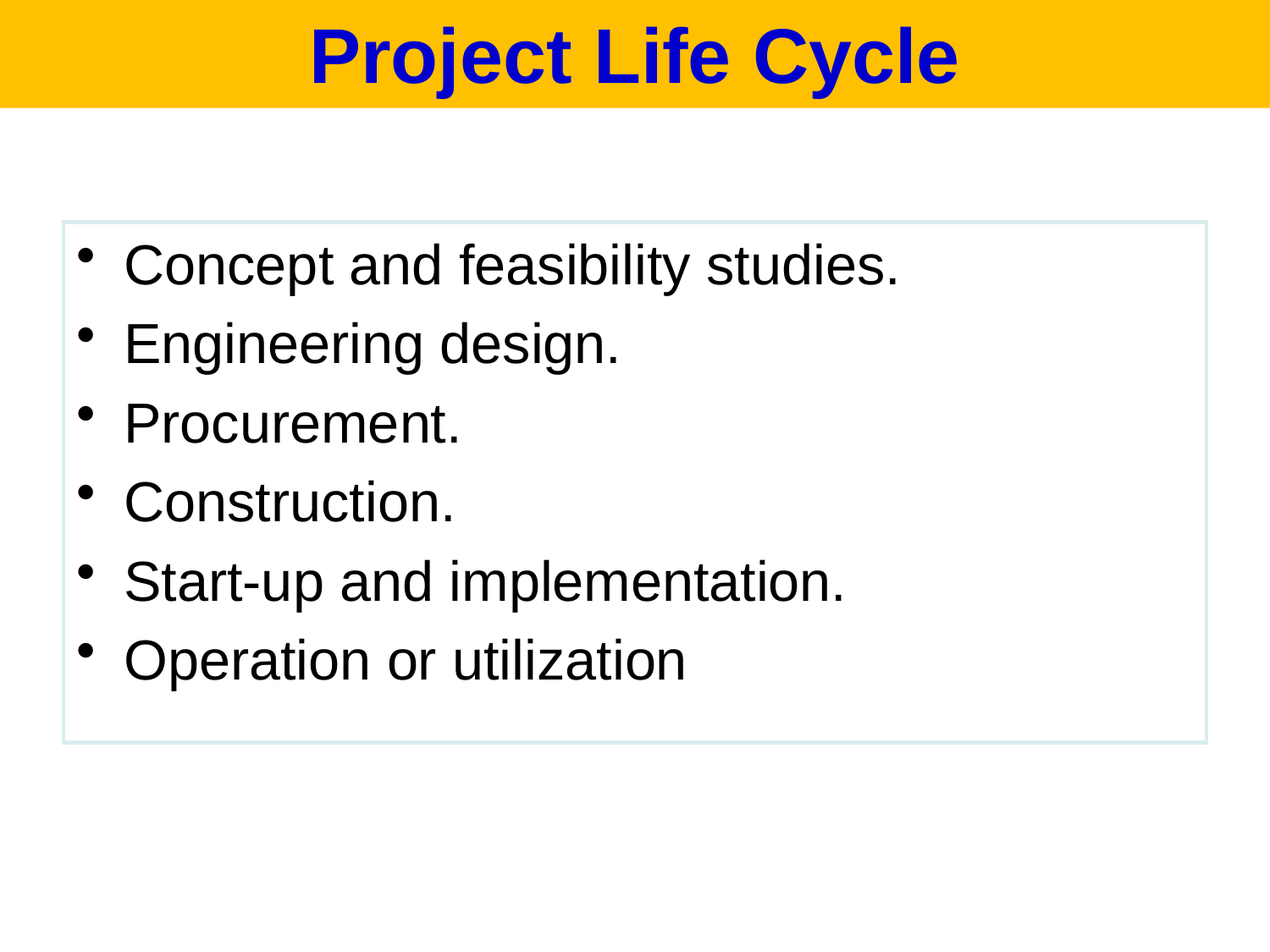

Project Life Cycle
Concept and feasibility studies.
Engineering design.
Procurement.
Construction.
Start-up and implementation.
Operation or utilization